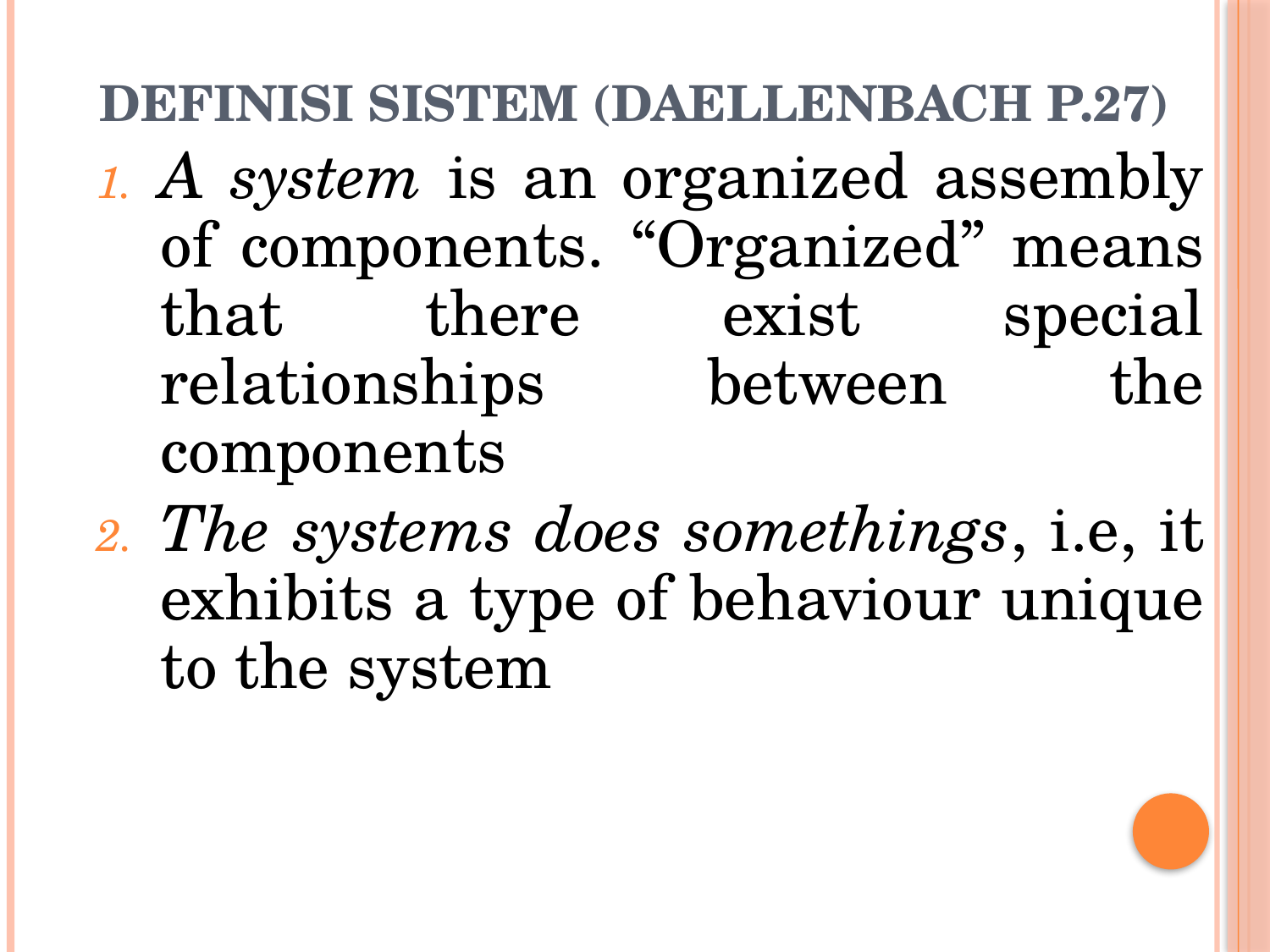

# Definisi Sistem (Daellenbach p.27)
A system is an organized assembly of components. “Organized” means that there exist special relationships between the components
The systems does somethings, i.e, it exhibits a type of behaviour unique to the system